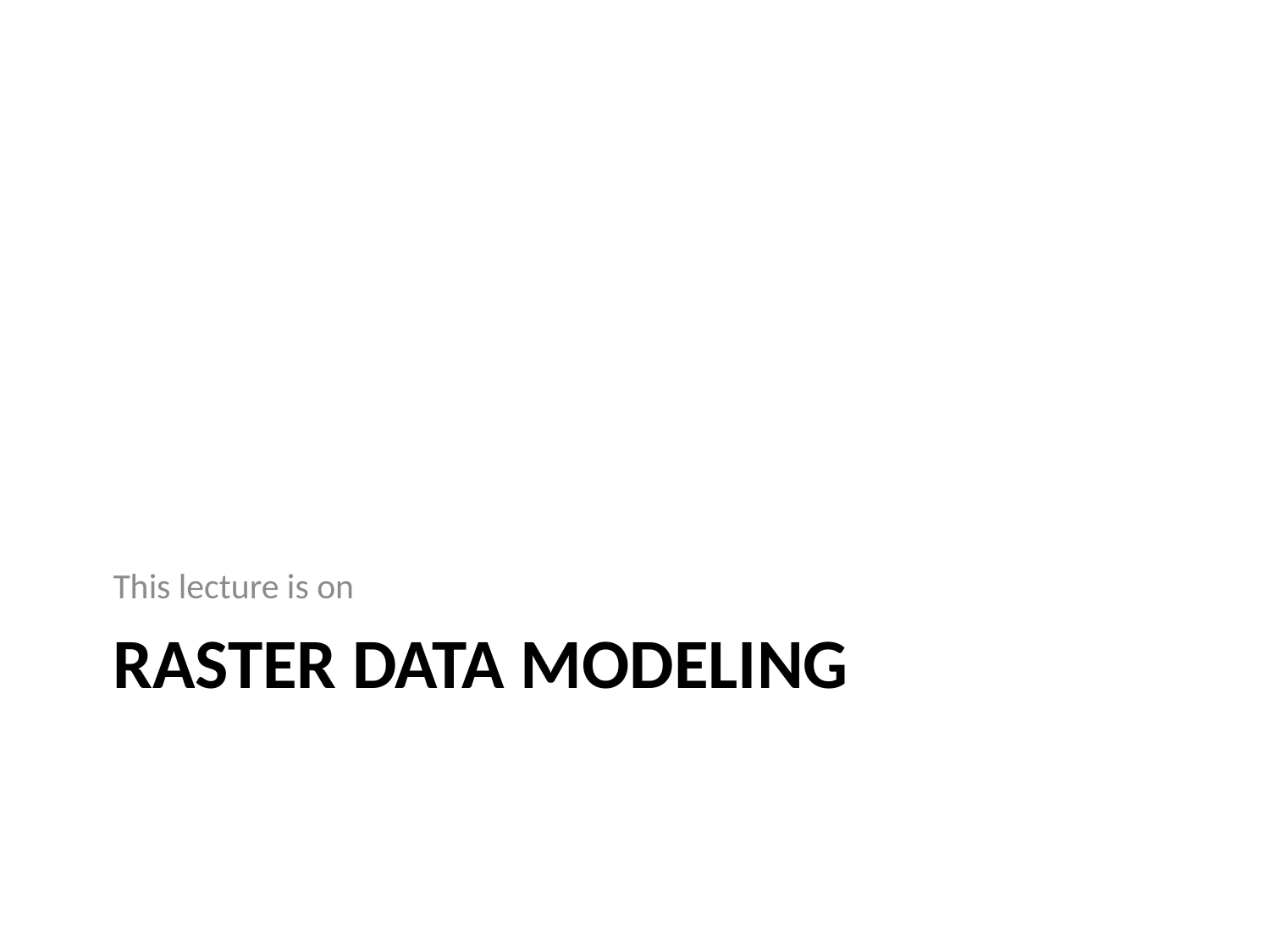

This lecture is on
# Raster data modeling